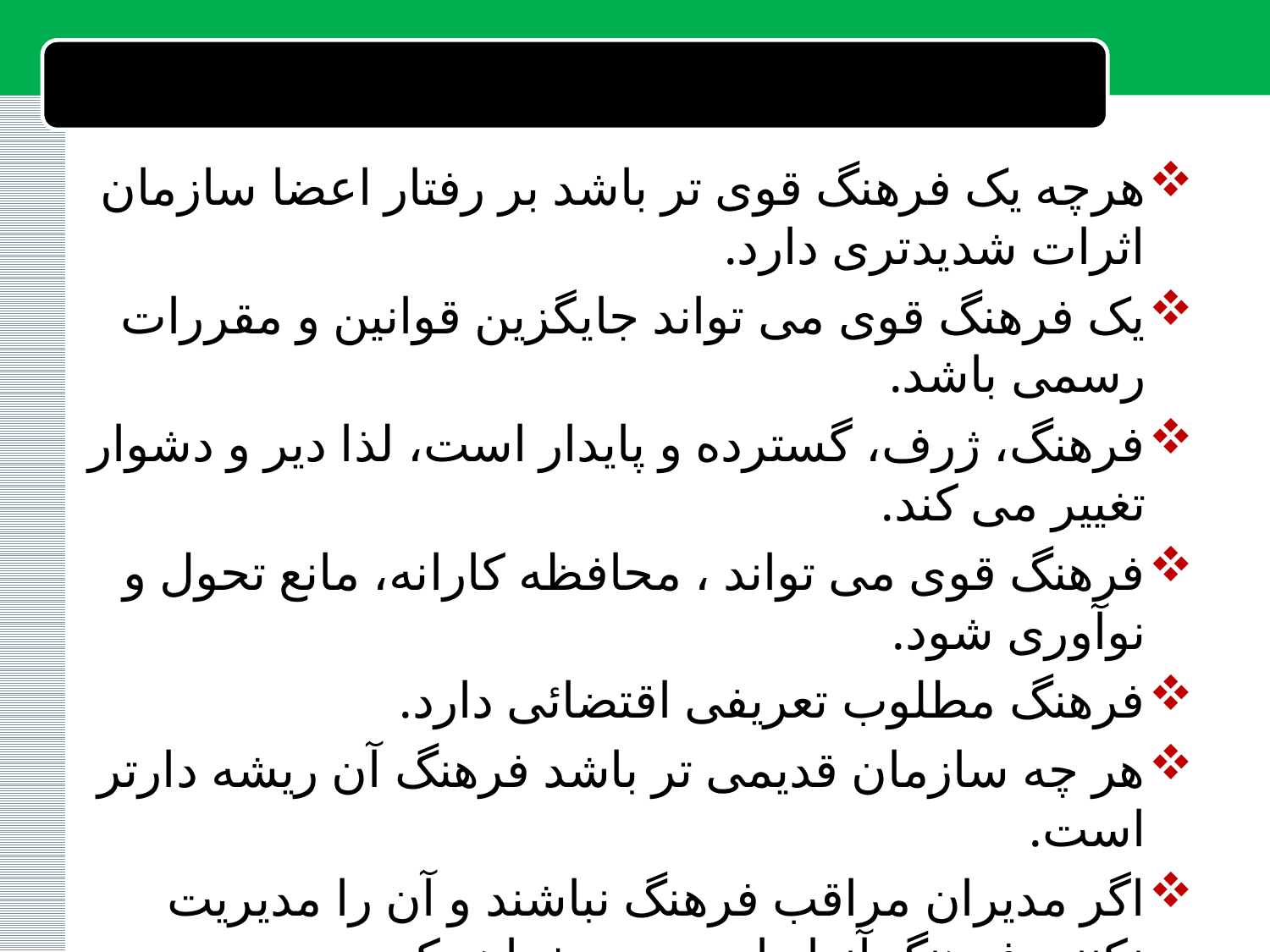

#
هرچه یک فرهنگ قوی تر باشد بر رفتار اعضا سازمان اثرات شدیدتری دارد.
یک فرهنگ قوی می تواند جایگزین قوانین و مقررات رسمی باشد.
فرهنگ، ژرف، گسترده و پایدار است، لذا دیر و دشوار تغییر می کند.
فرهنگ قوی می تواند ، محافظه کارانه، مانع تحول و نوآوری شود.
فرهنگ مطلوب تعریفی اقتضائی دارد.
هر چه سازمان قدیمی تر باشد فرهنگ آن ریشه دارتر است.
اگر مدیران مراقب فرهنگ نباشند و آن را مدیریت نکنند، فرهنگ آنها را مدیریت خواهد کرد.